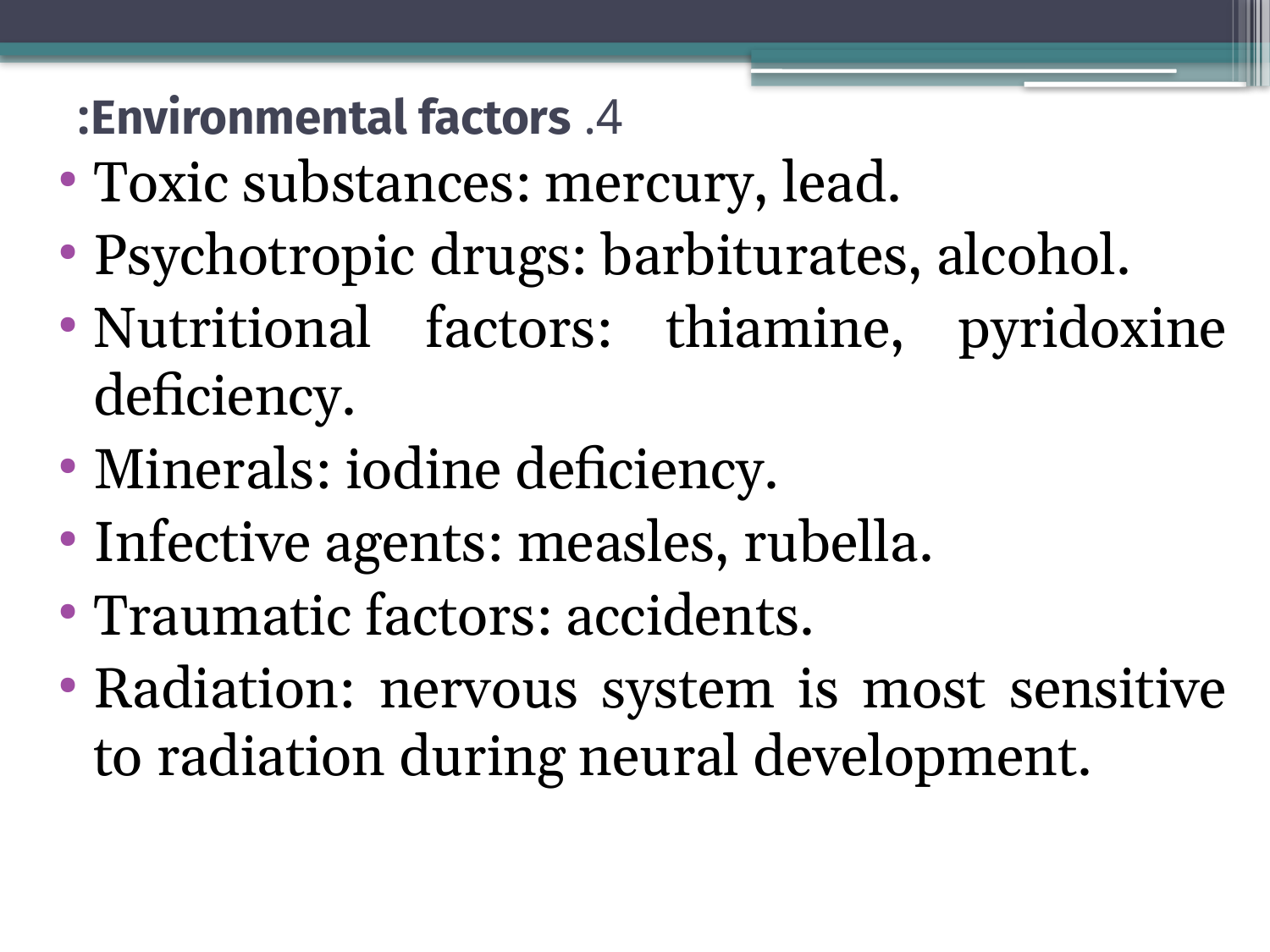

# 4. Environmental factors:
Toxic substances: mercury, lead.
Psychotropic drugs: barbiturates, alcohol.
Nutritional factors: thiamine, pyridoxine deficiency.
Minerals: iodine deficiency.
Infective agents: measles, rubella.
Traumatic factors: accidents.
Radiation: nervous system is most sensitive to radiation during neural development.